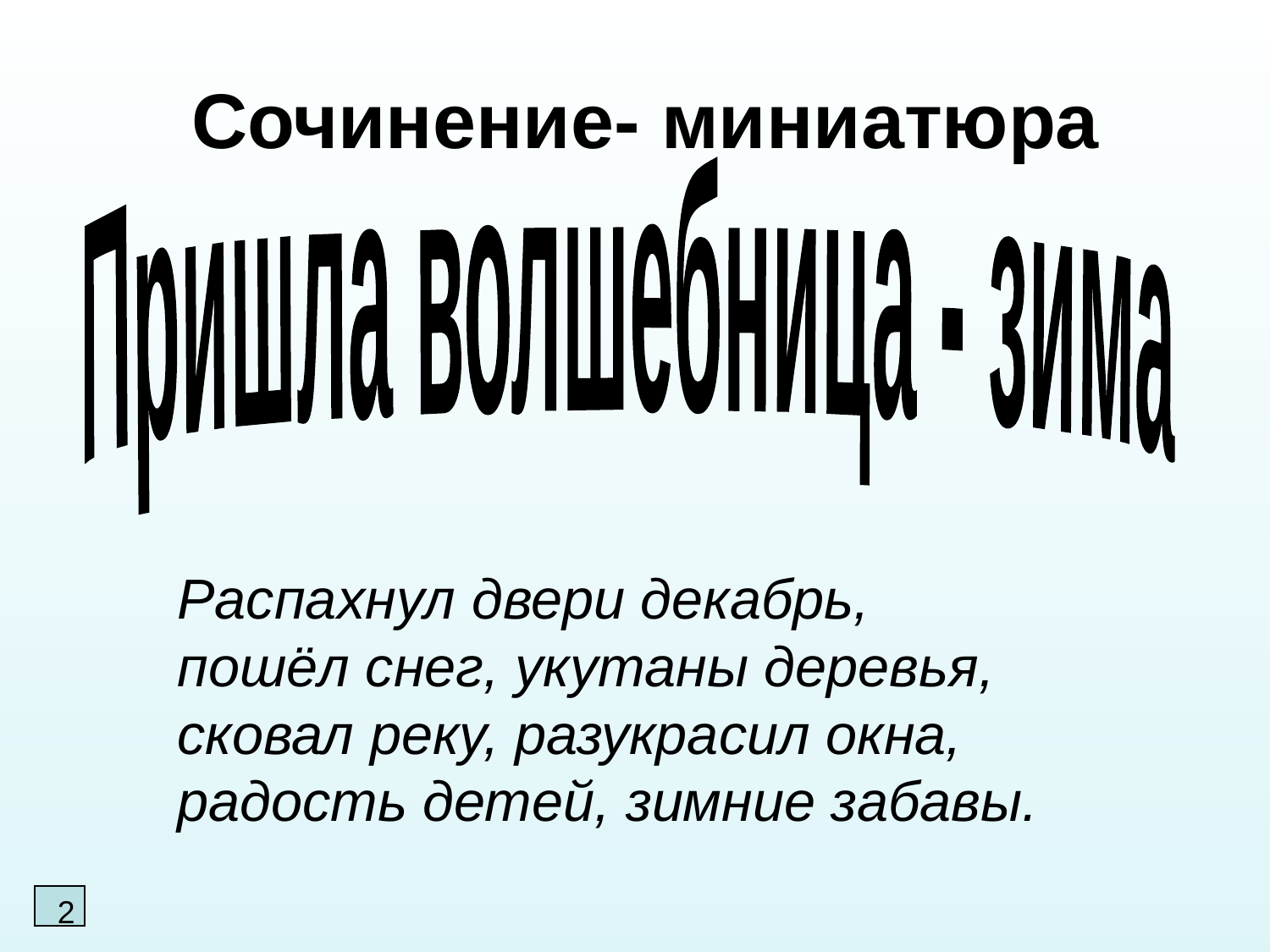

# Сочинение- миниатюра
Пришла волшебница - зима
Распахнул двери декабрь, пошёл снег, укутаны деревья, сковал реку, разукрасил окна, радость детей, зимние забавы.

2